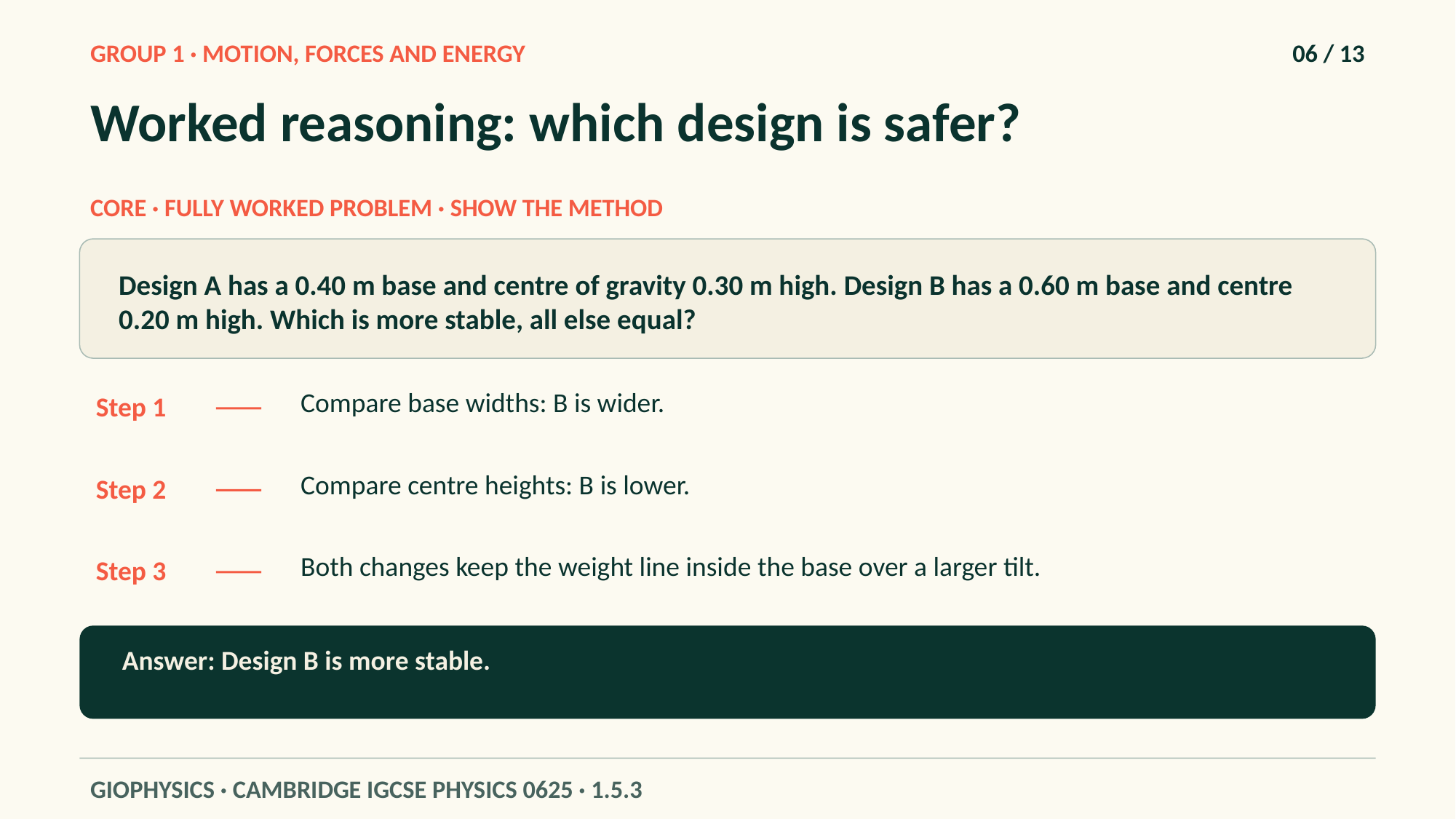

GROUP 1 · MOTION, FORCES AND ENERGY
06 / 13
Worked reasoning: which design is safer?
CORE · FULLY WORKED PROBLEM · SHOW THE METHOD

Design A has a 0.40 m base and centre of gravity 0.30 m high. Design B has a 0.60 m base and centre 0.20 m high. Which is more stable, all else equal?
Compare base widths: B is wider.
Step 1

Compare centre heights: B is lower.
Step 2

Both changes keep the weight line inside the base over a larger tilt.
Step 3

Answer: Design B is more stable.

GIOPHYSICS · CAMBRIDGE IGCSE PHYSICS 0625 · 1.5.3